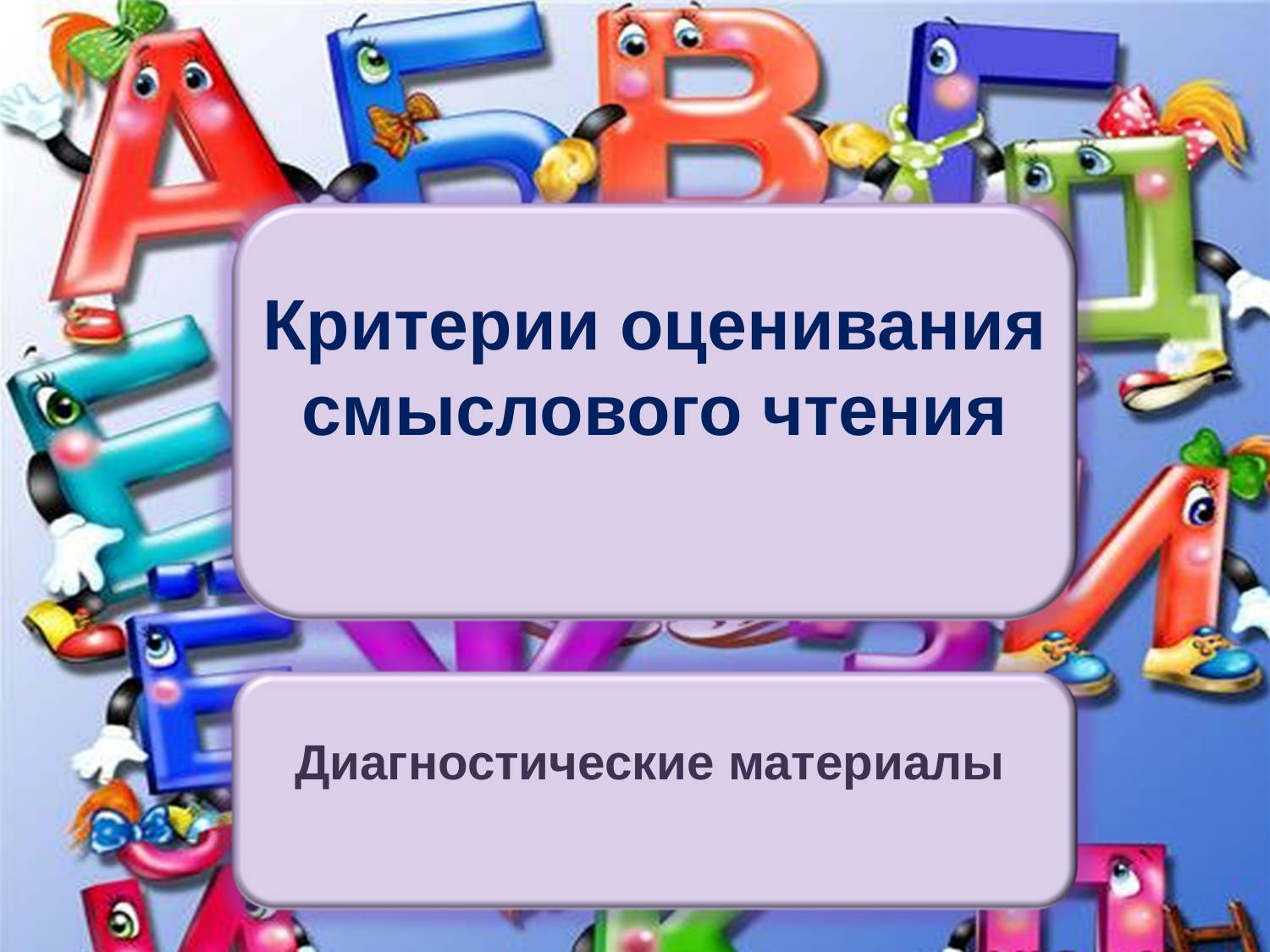

# Критерии оценивания смыслового чтения
Диагностические материалы